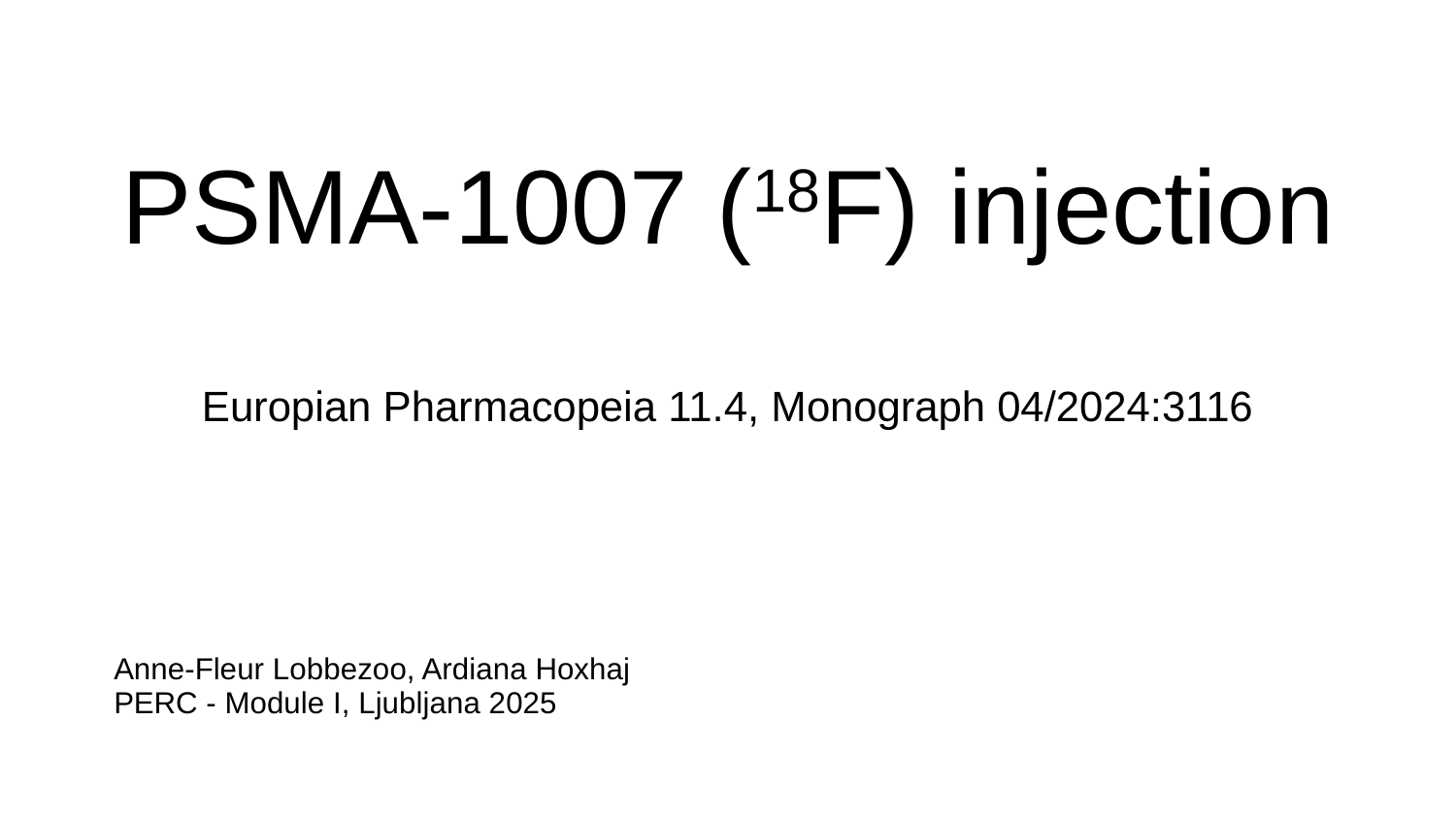

# PSMA-1007 (18F) injection Europian Pharmacopeia 11.4, Monograph 04/2024:3116
Anne-Fleur Lobbezoo, Ardiana Hoxhaj
PERC - Module I, Ljubljana 2025